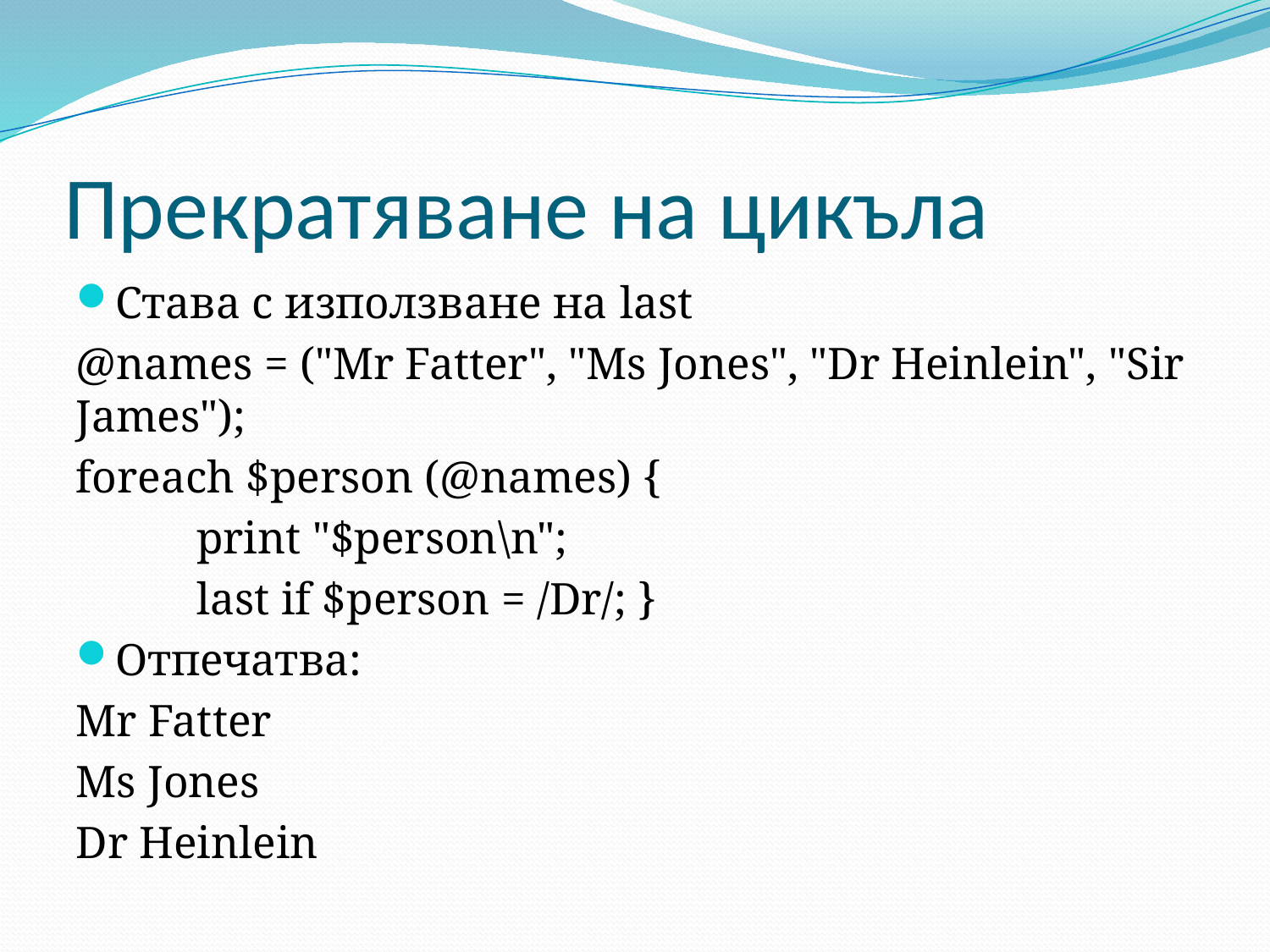

# Прекратяване на цикъла
Става с използване на last
@names = ("Mr Fatter", "Ms Jones", "Dr Heinlein", "Sir James");
foreach $person (@names) {
	print "$person\n";
	last if $person = /Dr/; }
Отпечатва:
Mr Fatter
Ms Jones
Dr Heinlein